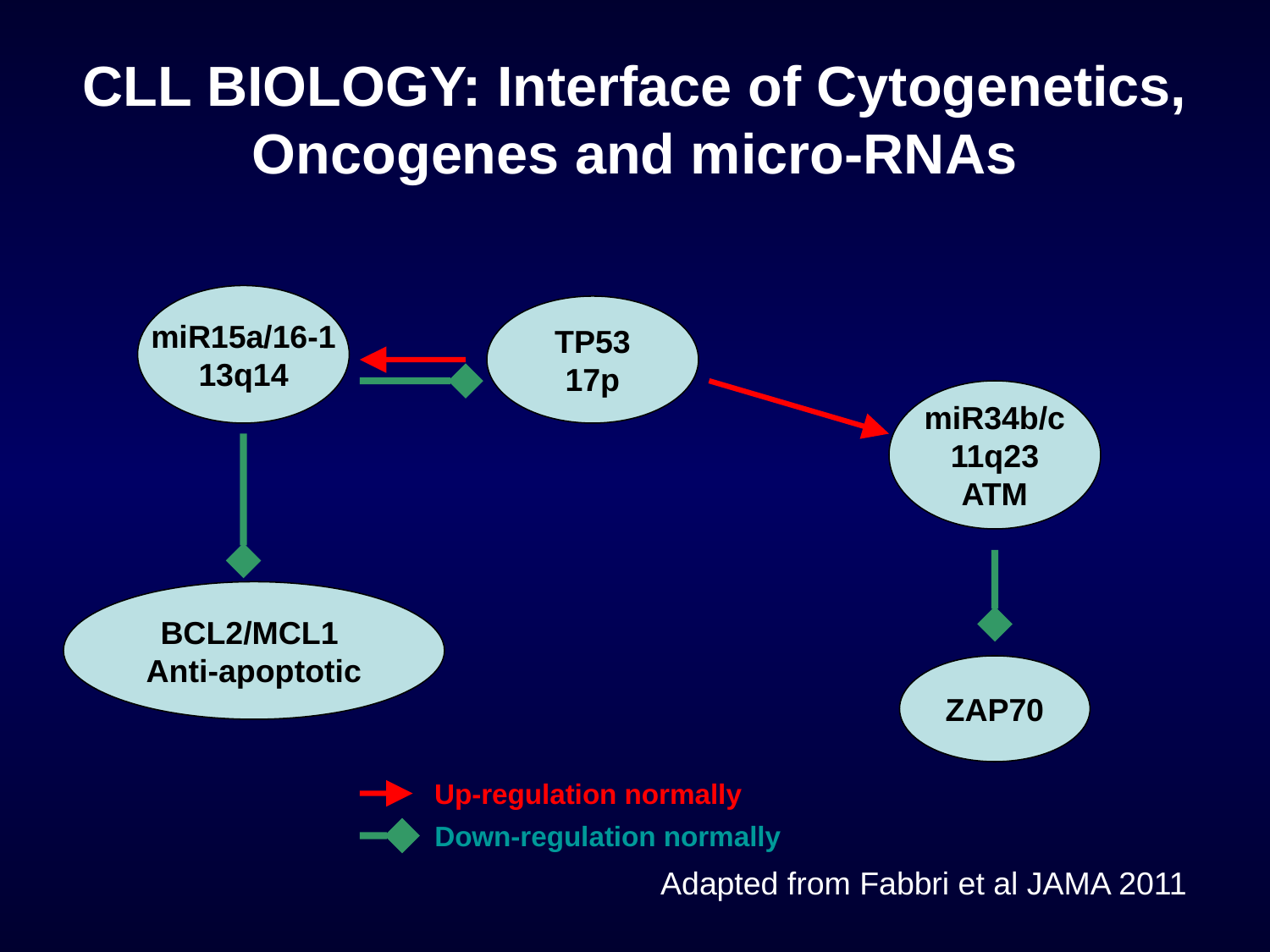

# CLL BIOLOGY: Interface of Cytogenetics, Oncogenes and micro-RNAs
miR15a/16-1
13q14
TP53
17p

miR34b/c
11q23
ATM

BCL2/MCL1
Anti-apoptotic
ZAP70
Up-regulation normally

Down-regulation normally

Adapted from Fabbri et al JAMA 2011